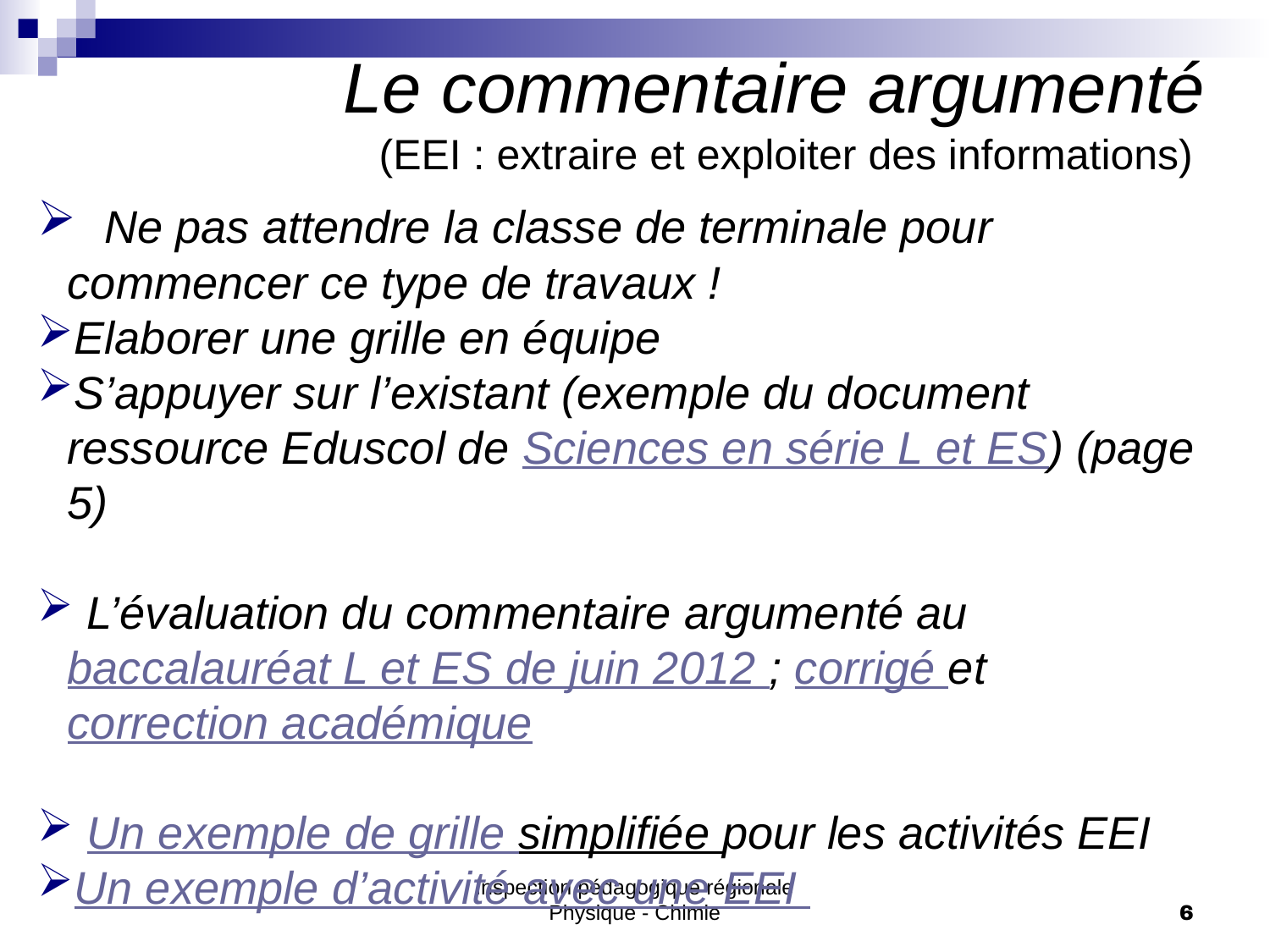

Le commentaire argumenté (EEI : extraire et exploiter des informations)
  Ne pas attendre la classe de terminale pour commencer ce type de travaux !
Elaborer une grille en équipe
S’appuyer sur l’existant (exemple du document ressource Eduscol de Sciences en série L et ES) (page 5)

 L’évaluation du commentaire argumenté au baccalauréat L et ES de juin 2012 ; corrigé et correction académique

 Un exemple de grille simplifiée pour les activités EEI
Un exemple d’activité avec une EEI

Inspection pédagogique régionale Physique - Chimie
6